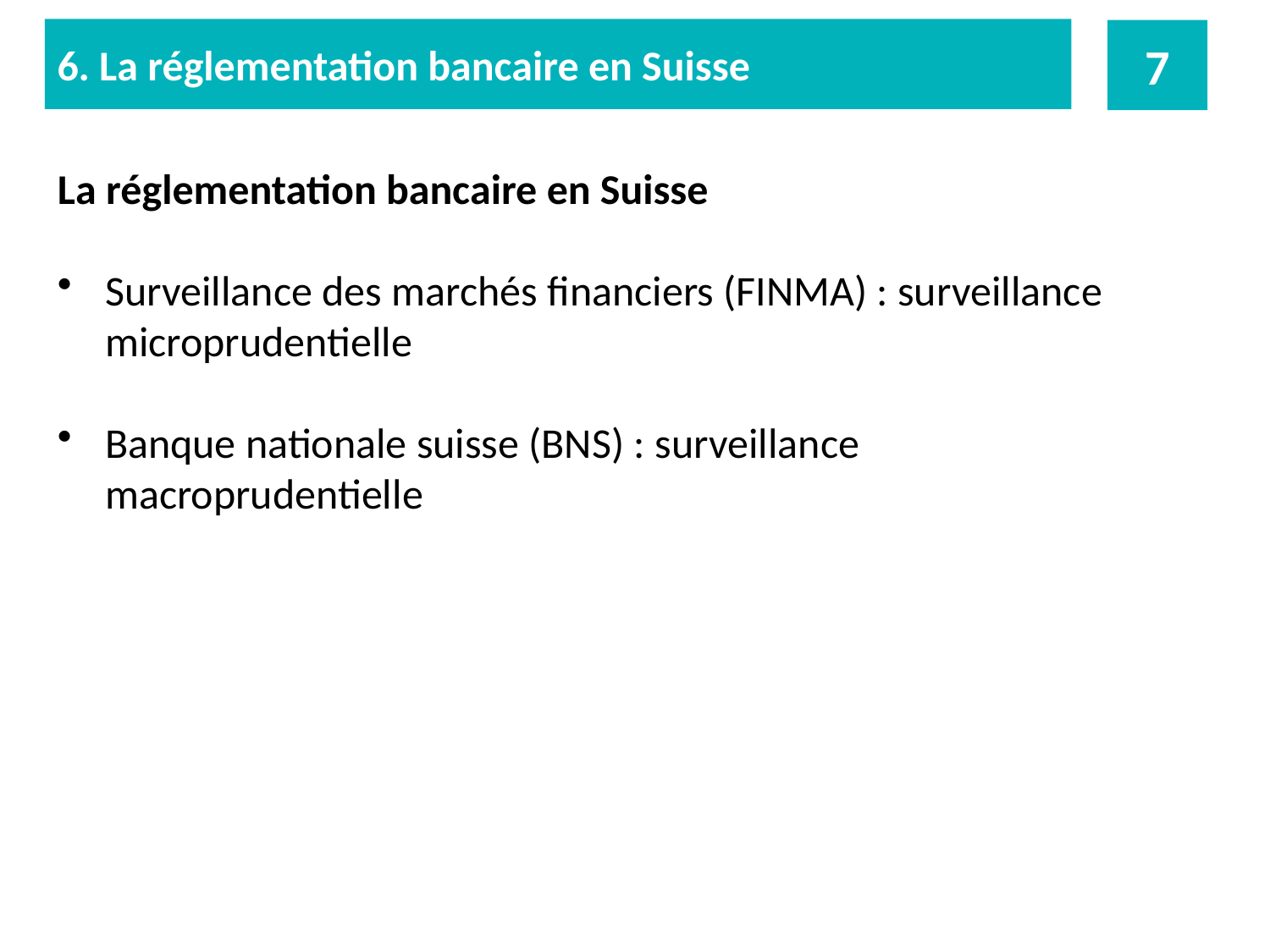

6. La réglementation bancaire en Suisse
7
La réglementation bancaire en Suisse

Surveillance des marchés financiers (FINMA) : surveillance microprudentielle

Banque nationale suisse (BNS) : surveillance macroprudentielle